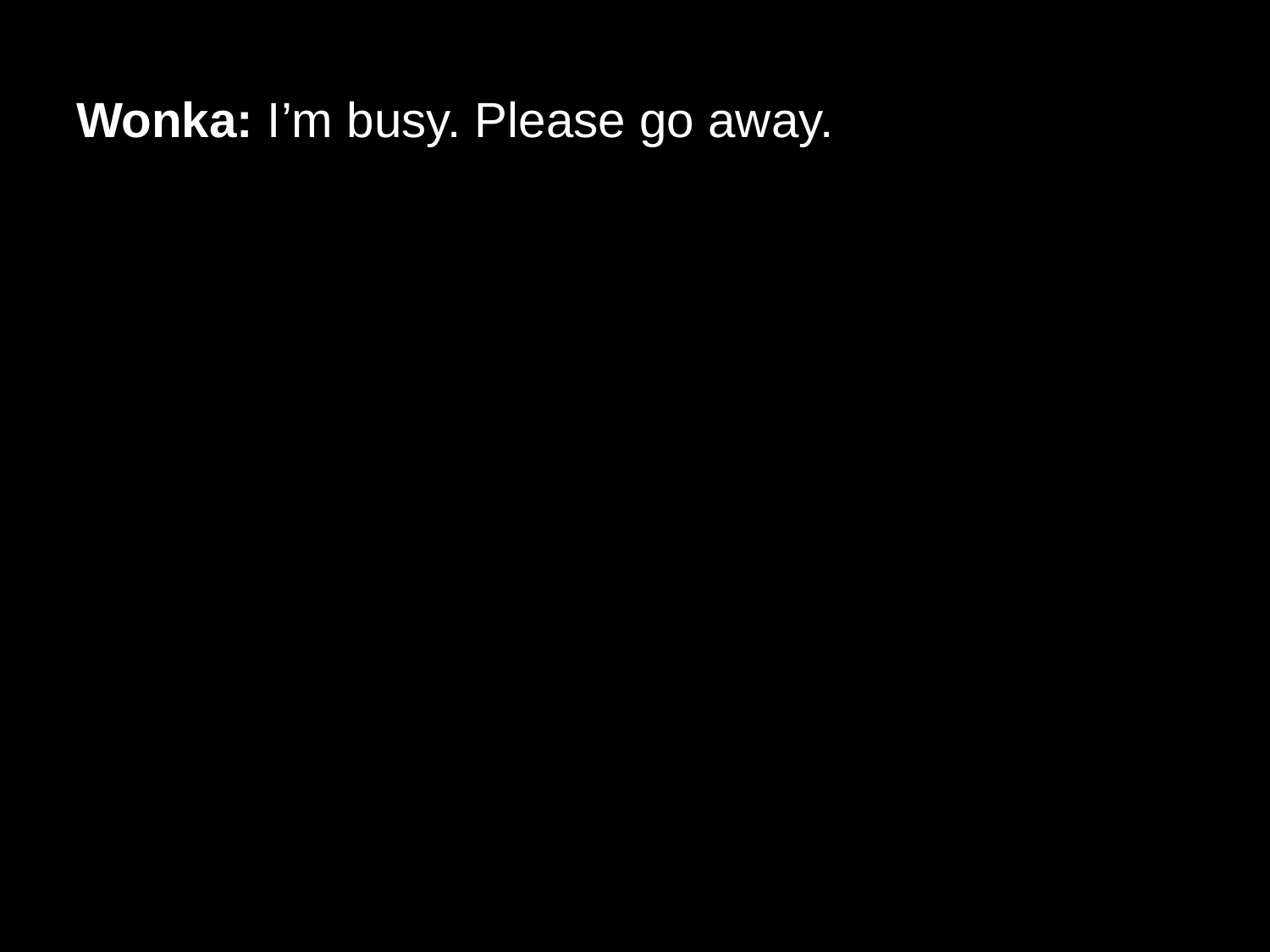

# Wonka: I’m busy. Please go away.